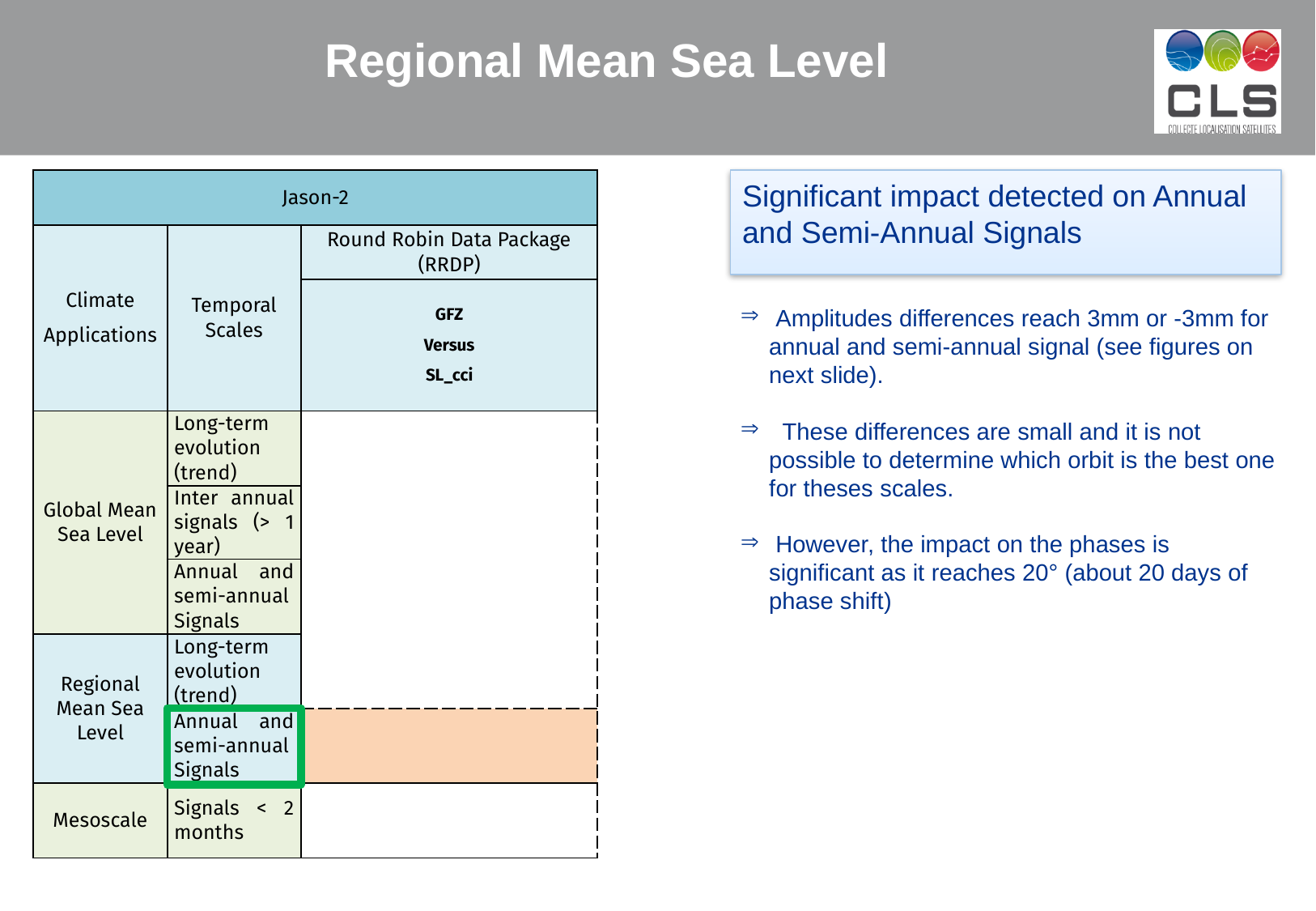

Regional Mean Sea Level
| Jason-2 |  |  |
| --- | --- | --- |
| Climate Applications | Temporal Scales | Round Robin Data Package (RRDP) |
|  |  | GFZ Versus SL\_cci |
| Global Mean Sea Level | Long-term evolution (trend) |  |
|  | Inter annual signals (> 1 year) |  |
|  | Annual and semi-annual Signals |  |
| Regional Mean Sea Level | Long-term evolution (trend) |  |
|  | Annual and semi-annual Signals |  |
| Mesoscale | Signals < 2 months |  |
Significant impact detected on Annual and Semi-Annual Signals

 Amplitudes differences reach 3mm or -3mm for annual and semi-annual signal (see figures on next slide).

  These differences are small and it is not possible to determine which orbit is the best one for theses scales.

 However, the impact on the phases is significant as it reaches 20° (about 20 days of phase shift)